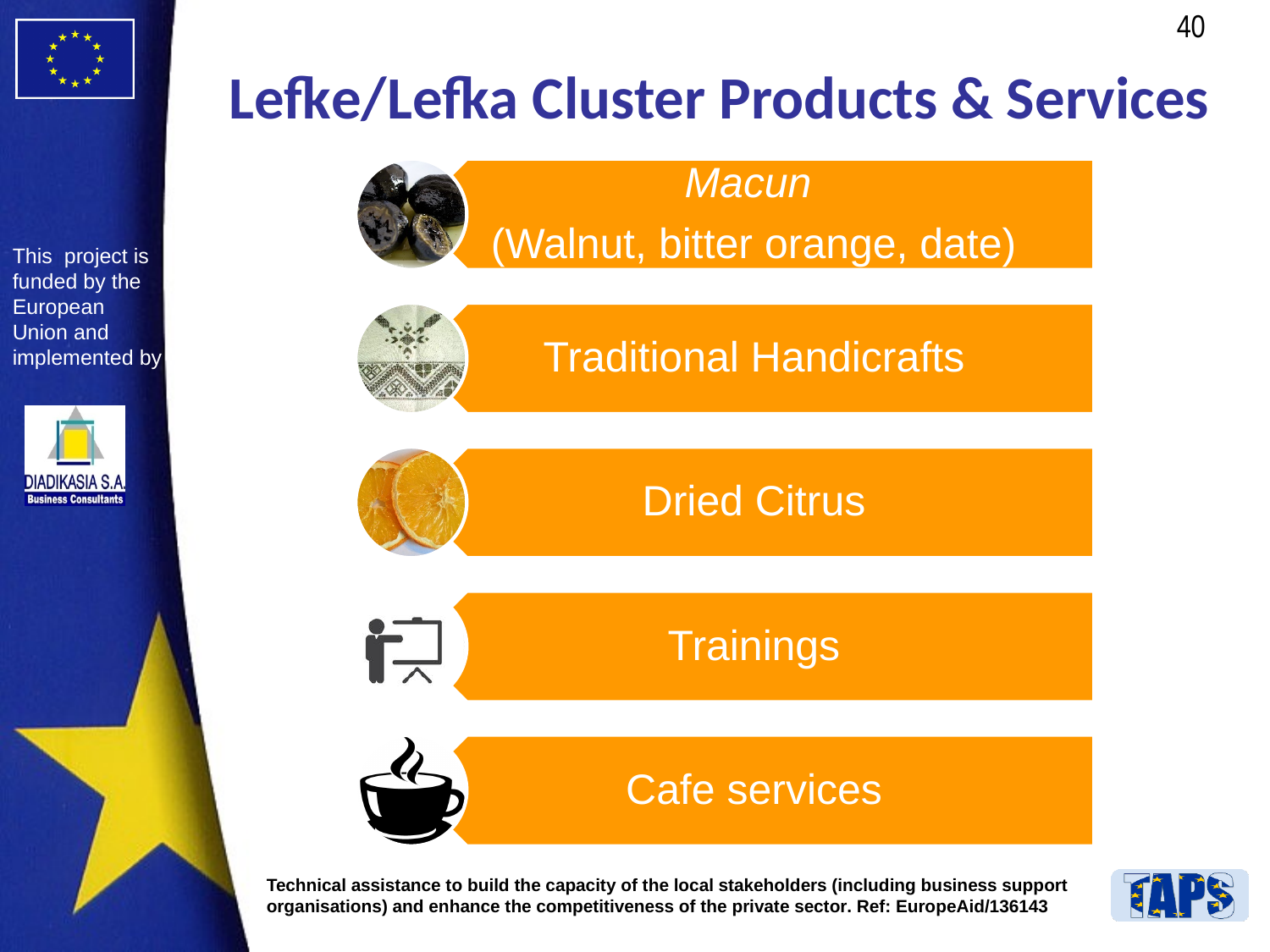

# Lefke/Lefka Cluster Products & Services
Macun
(Walnut, bitter orange, date)
Traditional Handicrafts
Dried Citrus
Trainings
Cafe services